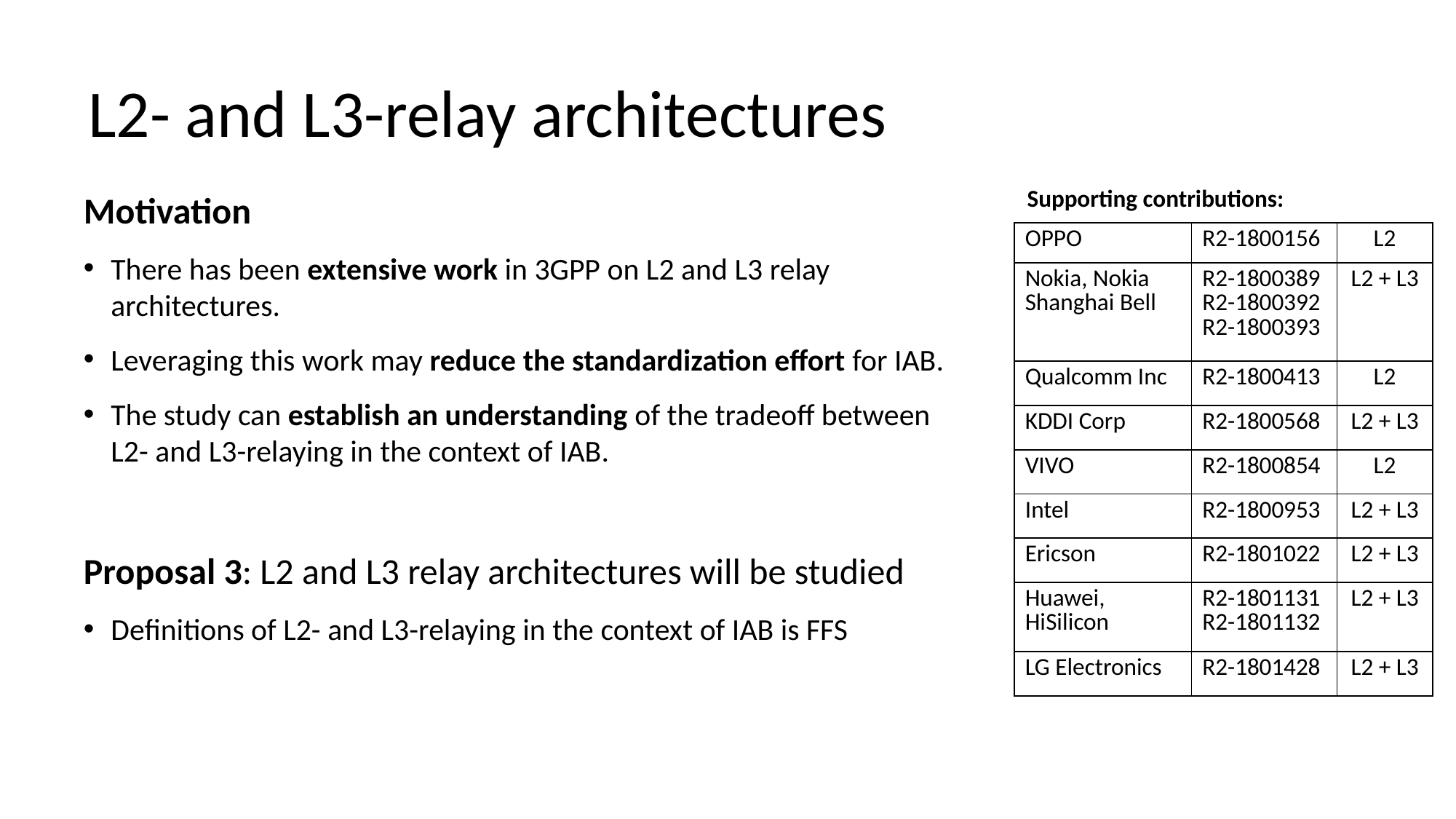

# L2- and L3-relay architectures
Supporting contributions:
Motivation
There has been extensive work in 3GPP on L2 and L3 relay architectures.
Leveraging this work may reduce the standardization effort for IAB.
The study can establish an understanding of the tradeoff between L2- and L3-relaying in the context of IAB.

Proposal 3: L2 and L3 relay architectures will be studied
Definitions of L2- and L3-relaying in the context of IAB is FFS

| OPPO | R2-1800156 | L2 |
| --- | --- | --- |
| Nokia, Nokia Shanghai Bell | R2-1800389 R2-1800392 R2-1800393 | L2 + L3 |
| Qualcomm Inc | R2-1800413 | L2 |
| KDDI Corp | R2-1800568 | L2 + L3 |
| VIVO | R2-1800854 | L2 |
| Intel | R2-1800953 | L2 + L3 |
| Ericson | R2-1801022 | L2 + L3 |
| Huawei, HiSilicon | R2-1801131 R2-1801132 | L2 + L3 |
| LG Electronics | R2-1801428 | L2 + L3 |